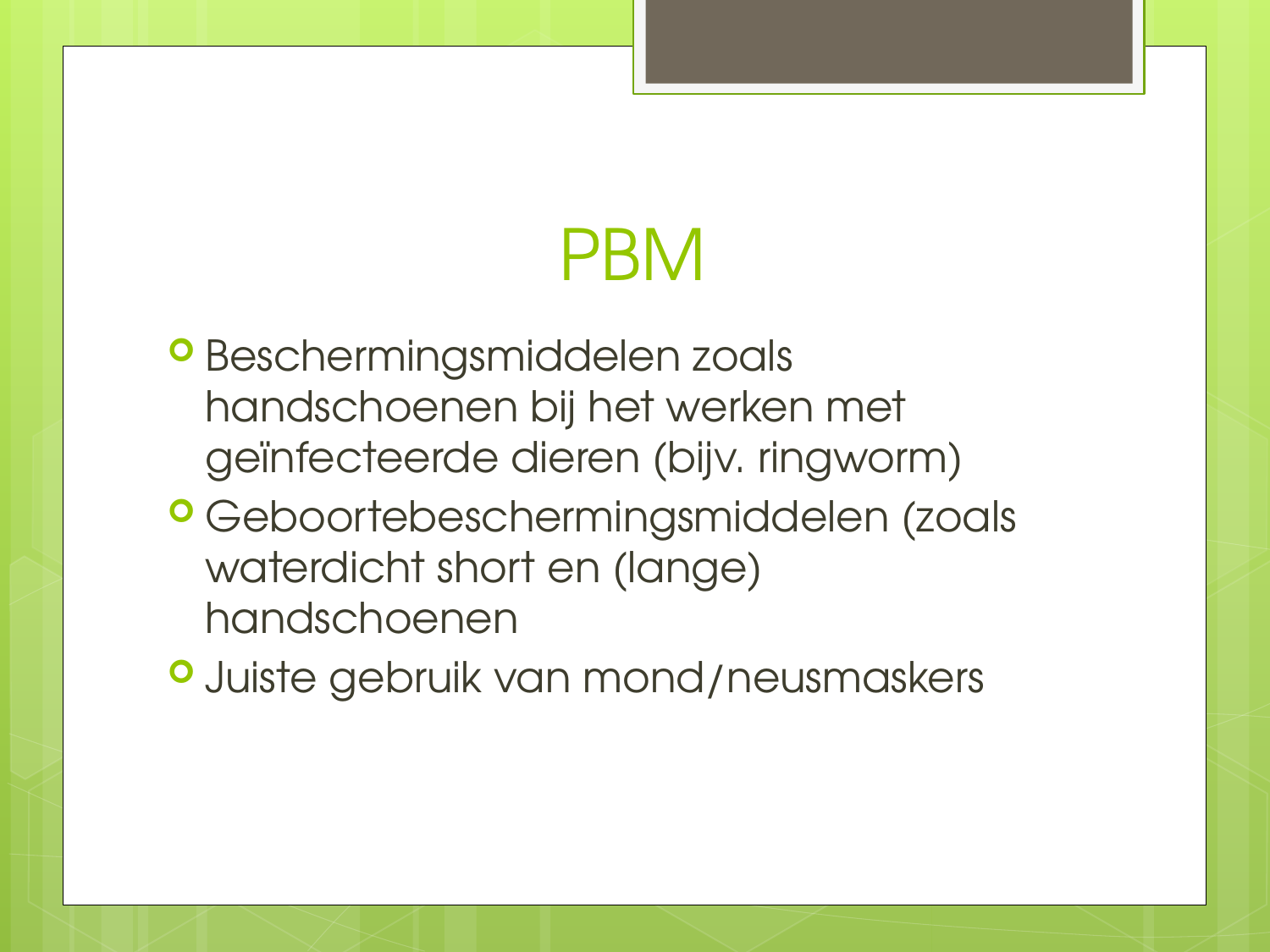

# PBM
Beschermingsmiddelen zoals handschoenen bij het werken met geïnfecteerde dieren (bijv. ringworm)
Geboortebeschermingsmiddelen (zoals waterdicht short en (lange) handschoenen
Juiste gebruik van mond/neusmaskers